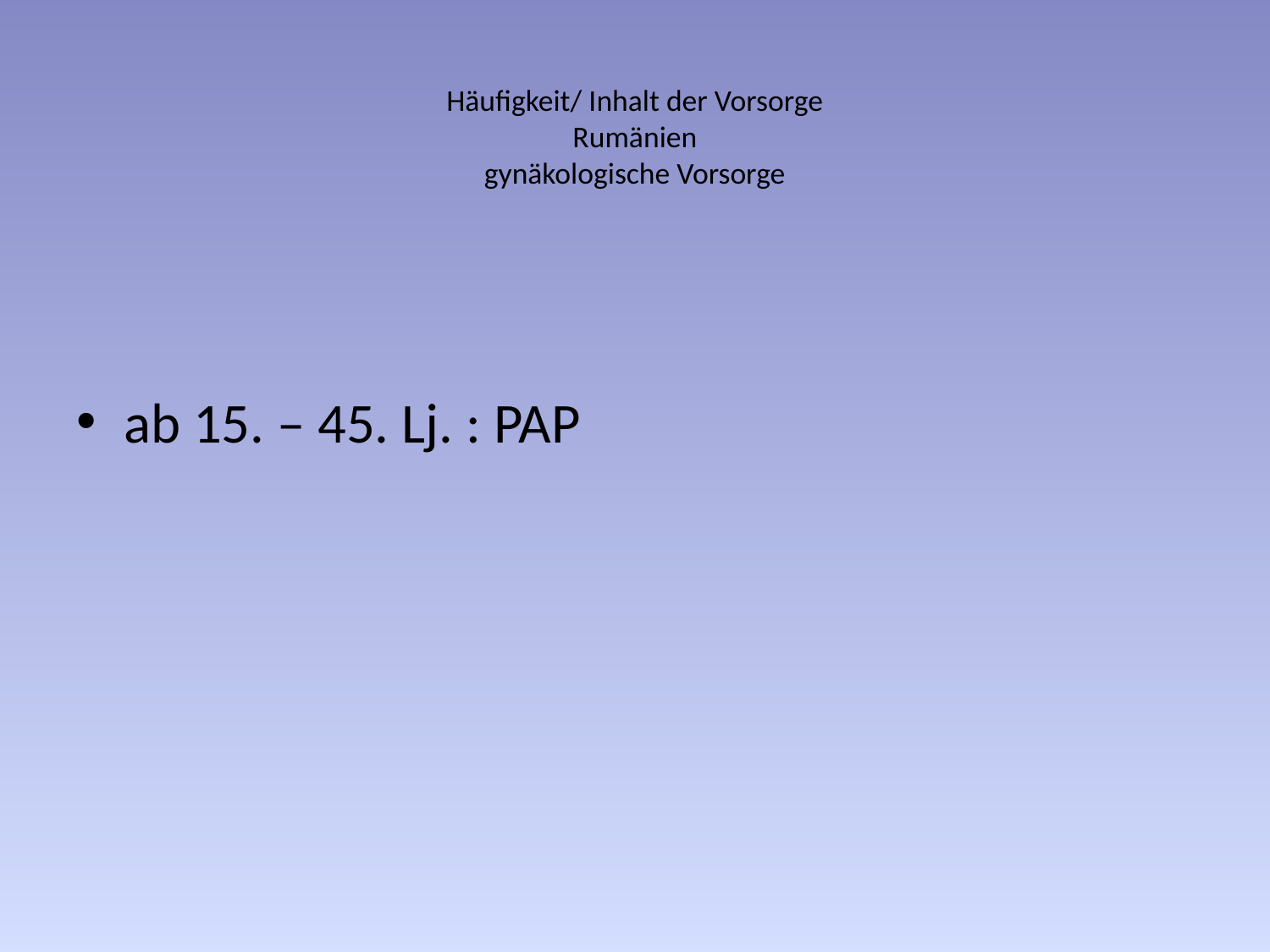

# Häufigkeit/ Inhalt der Vorsorge Rumänien gynäkologische Vorsorge

ab 15. – 45. Lj. : PAP